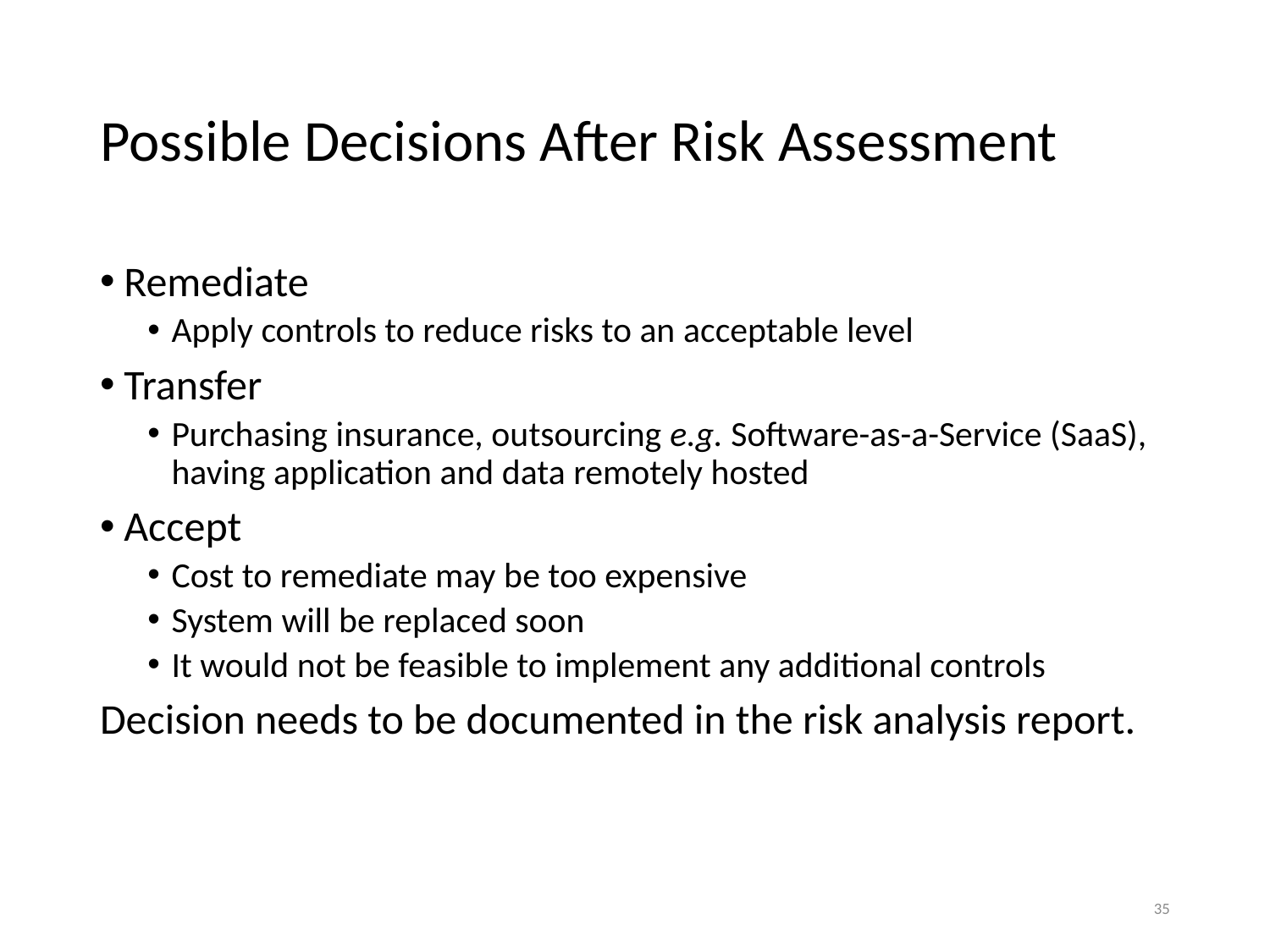

# Possible Decisions After Risk Assessment
Remediate
Apply controls to reduce risks to an acceptable level
Transfer
Purchasing insurance, outsourcing e.g. Software-as-a-Service (SaaS), having application and data remotely hosted
Accept
Cost to remediate may be too expensive
System will be replaced soon
It would not be feasible to implement any additional controls
Decision needs to be documented in the risk analysis report.
35